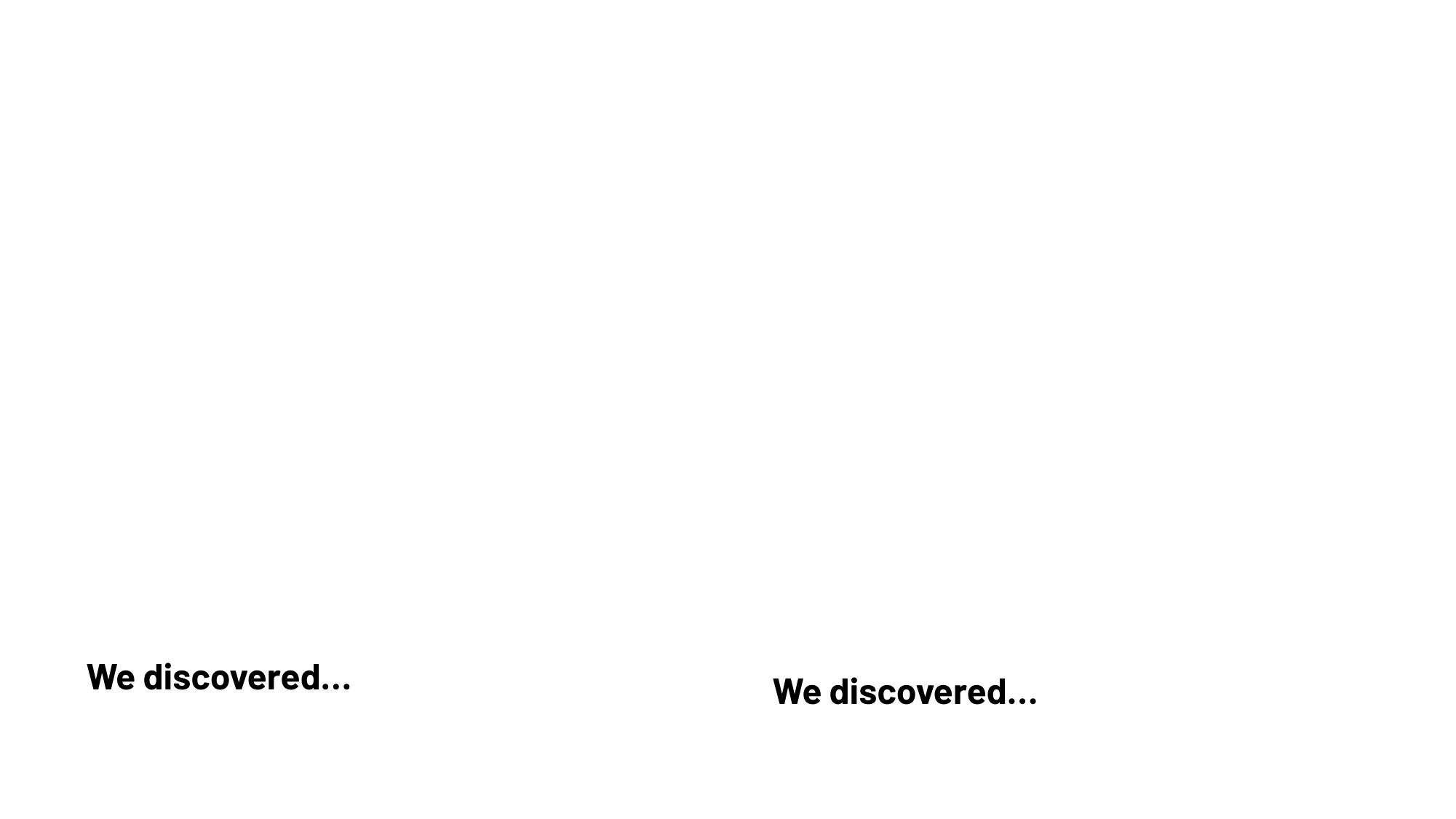

# Page 3

We discovered…

We discovered…